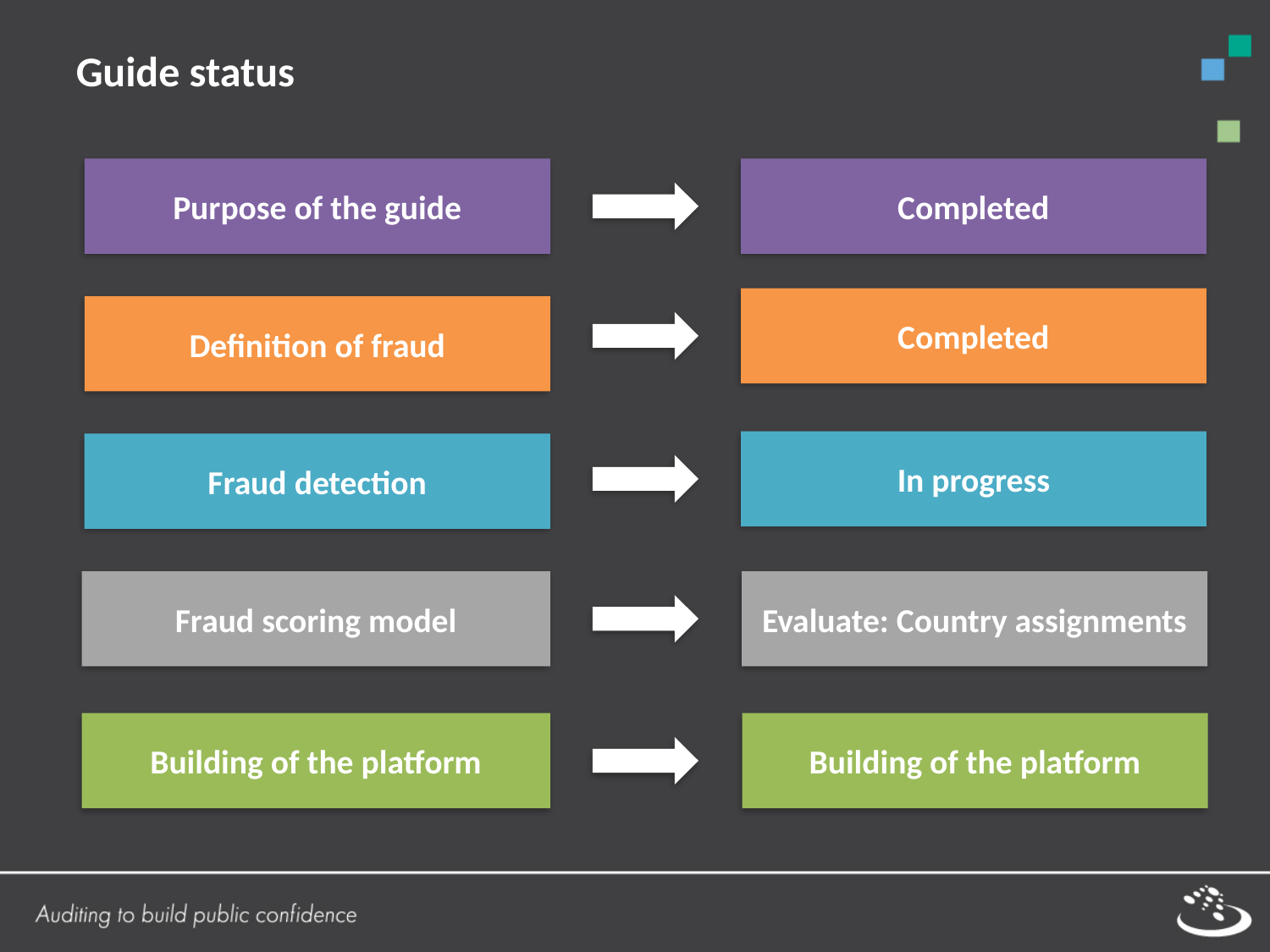

Guide status
Purpose of the guide
Completed

Completed
Definition of fraud

In progress
Fraud detection

Fraud scoring model
Evaluate: Country assignments

Building of the platform
Building of the platform